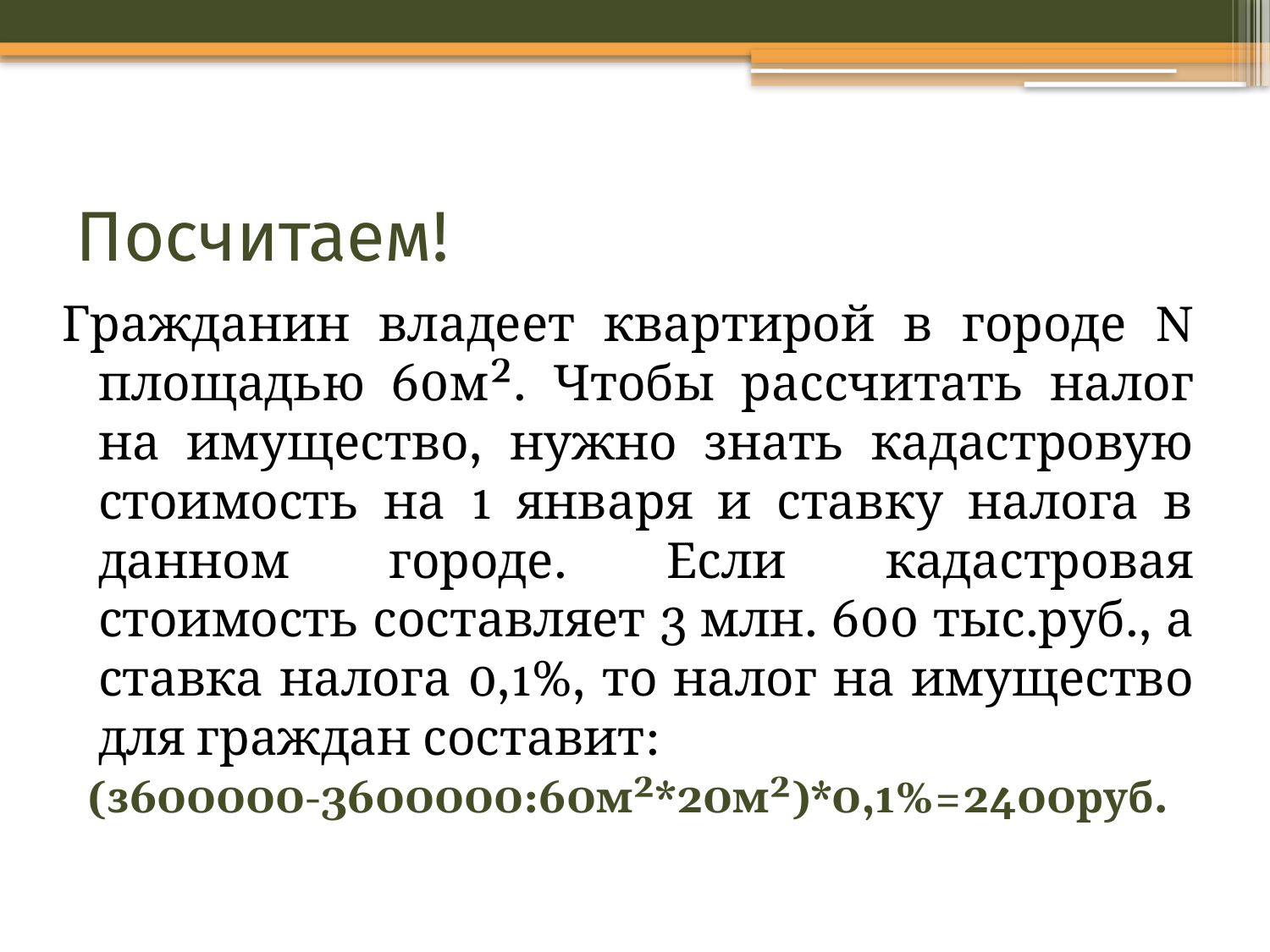

# Посчитаем!
Гражданин владеет квартирой в городе N площадью 60м². Чтобы рассчитать налог на имущество, нужно знать кадастровую стоимость на 1 января и ставку налога в данном городе. Если кадастровая стоимость составляет 3 млн. 600 тыс.руб., а ставка налога 0,1%, то налог на имущество для граждан составит:
(з600000-3600000:60м²*20м²)*0,1%=2400руб.